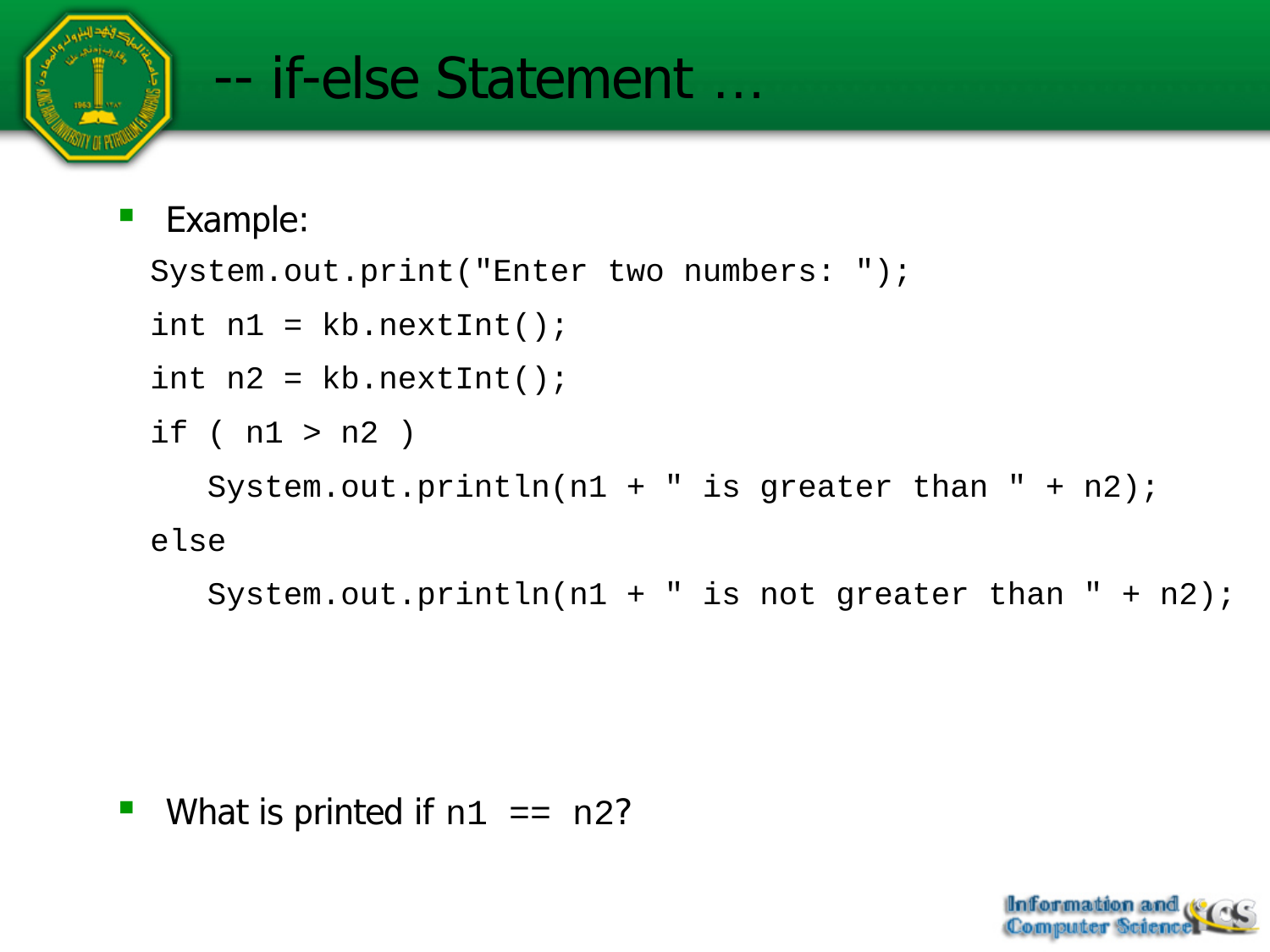

# -- if-else Statement …
Example:

What is printed if n1 == n2?
System.out.print("Enter two numbers: ");
int n1 = kb.nextInt();
int n2 = kb.nextInt();
if ( n1 > n2 )
   System.out.println(n1 + " is greater than " + n2);
else
   System.out.println(n1 + " is not greater than " + n2);